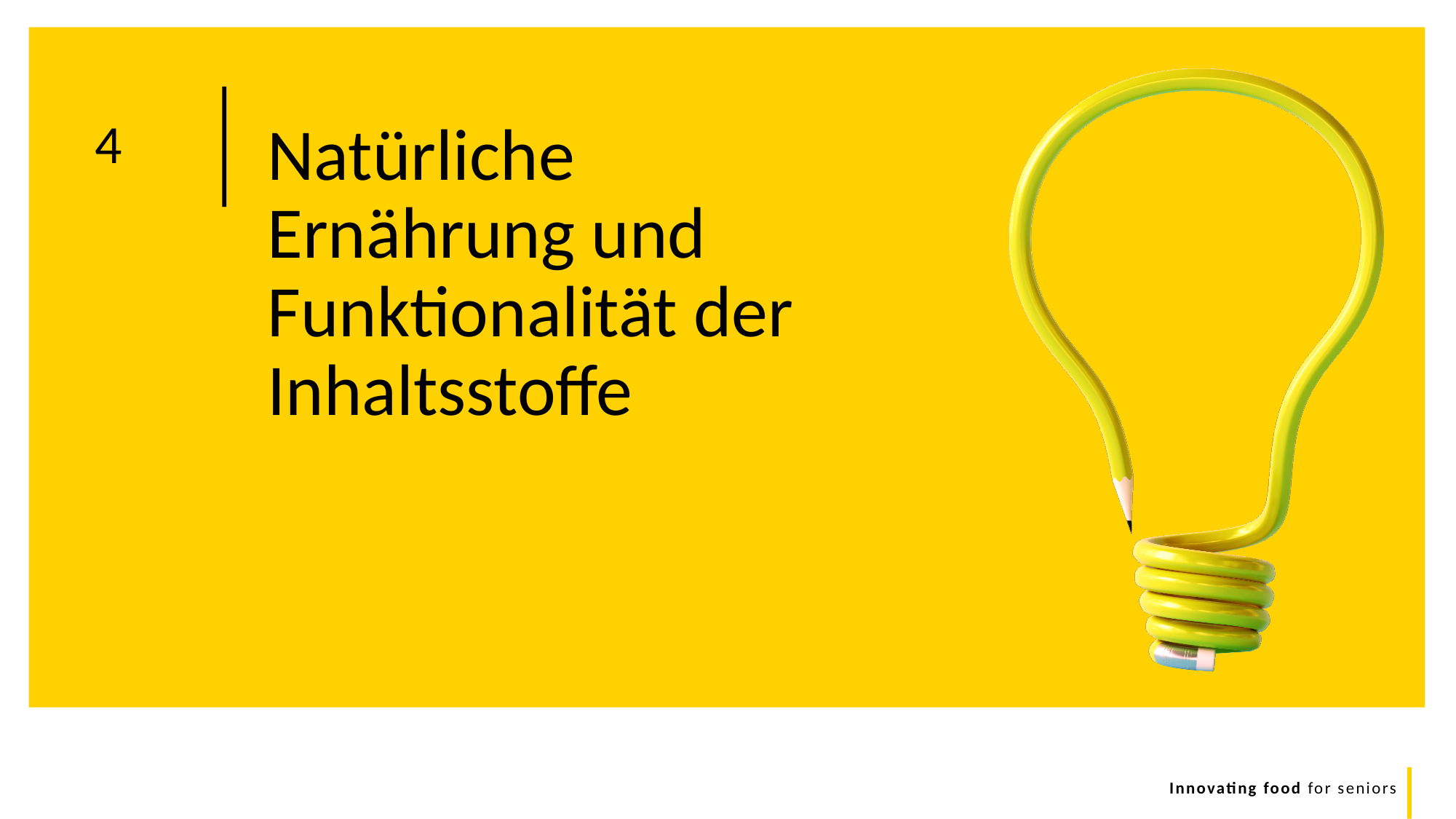

Natürliche Ernährung und Funktionalität der Inhaltsstoffe
4